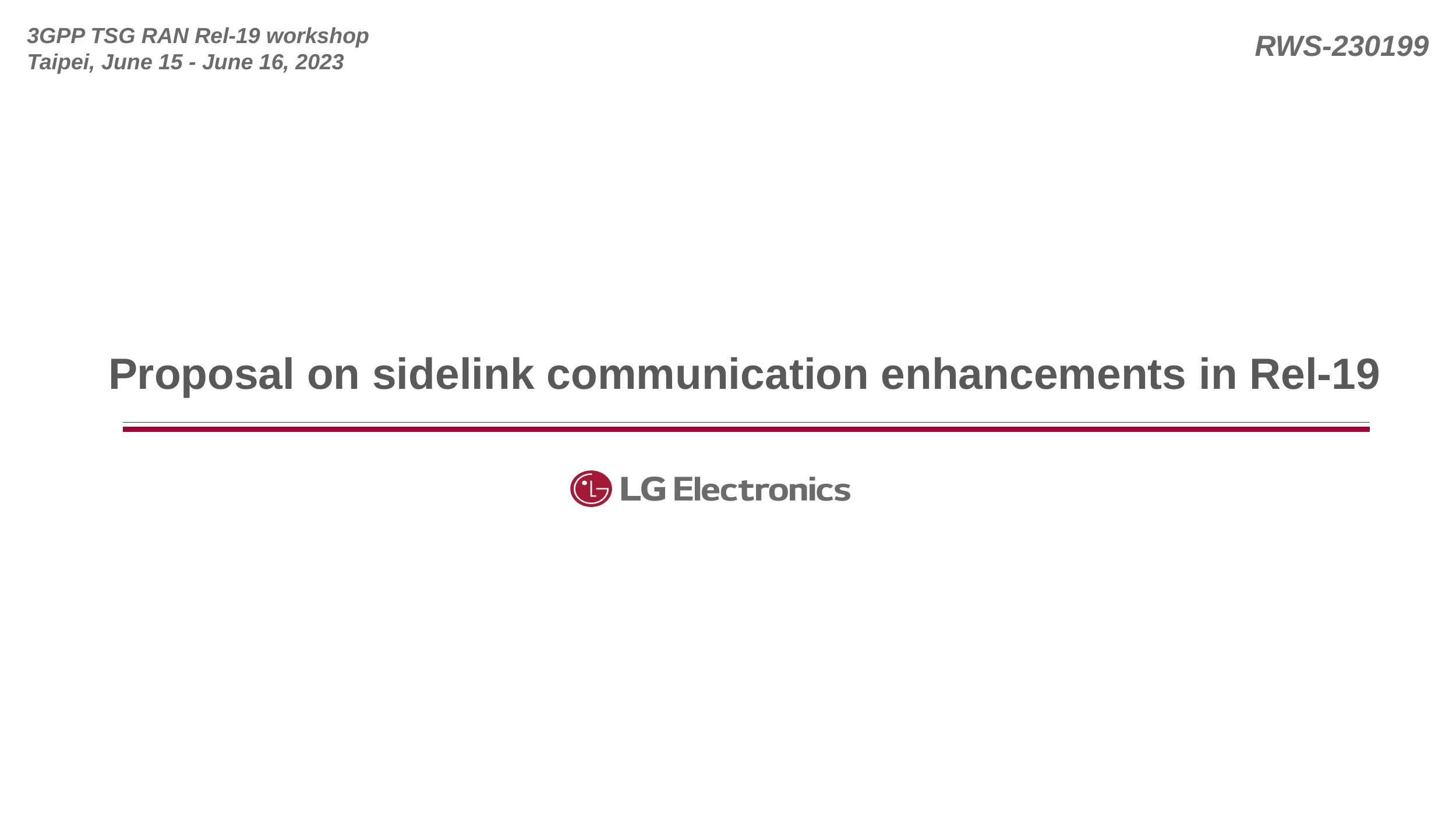

3GPP TSG RAN Rel-19 workshop
Taipei, June 15 - June 16, 2023
RWS-230199
# Proposal on sidelink communication enhancements in Rel-19